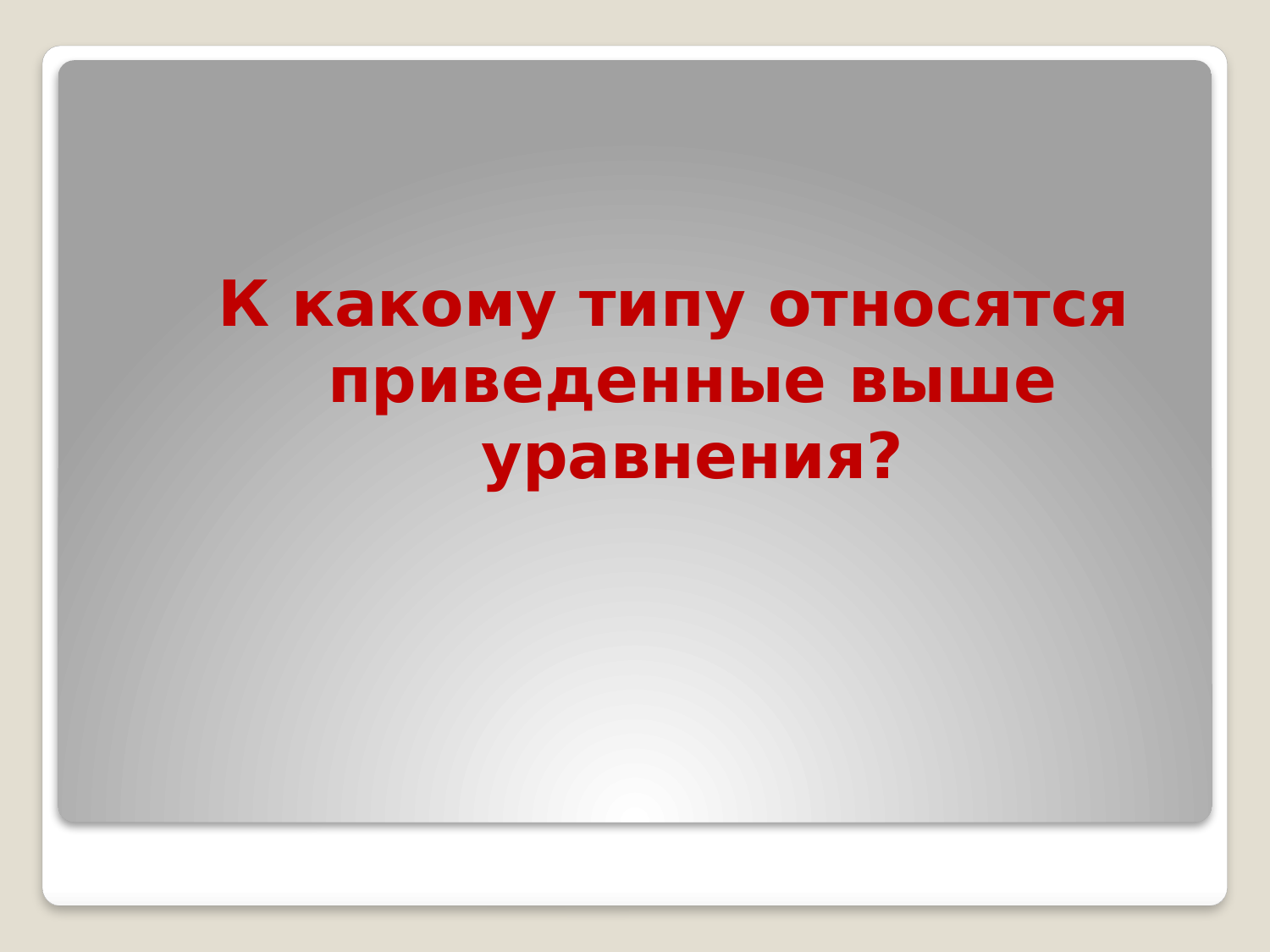

К какому типу относятся приведенные выше уравнения?
#